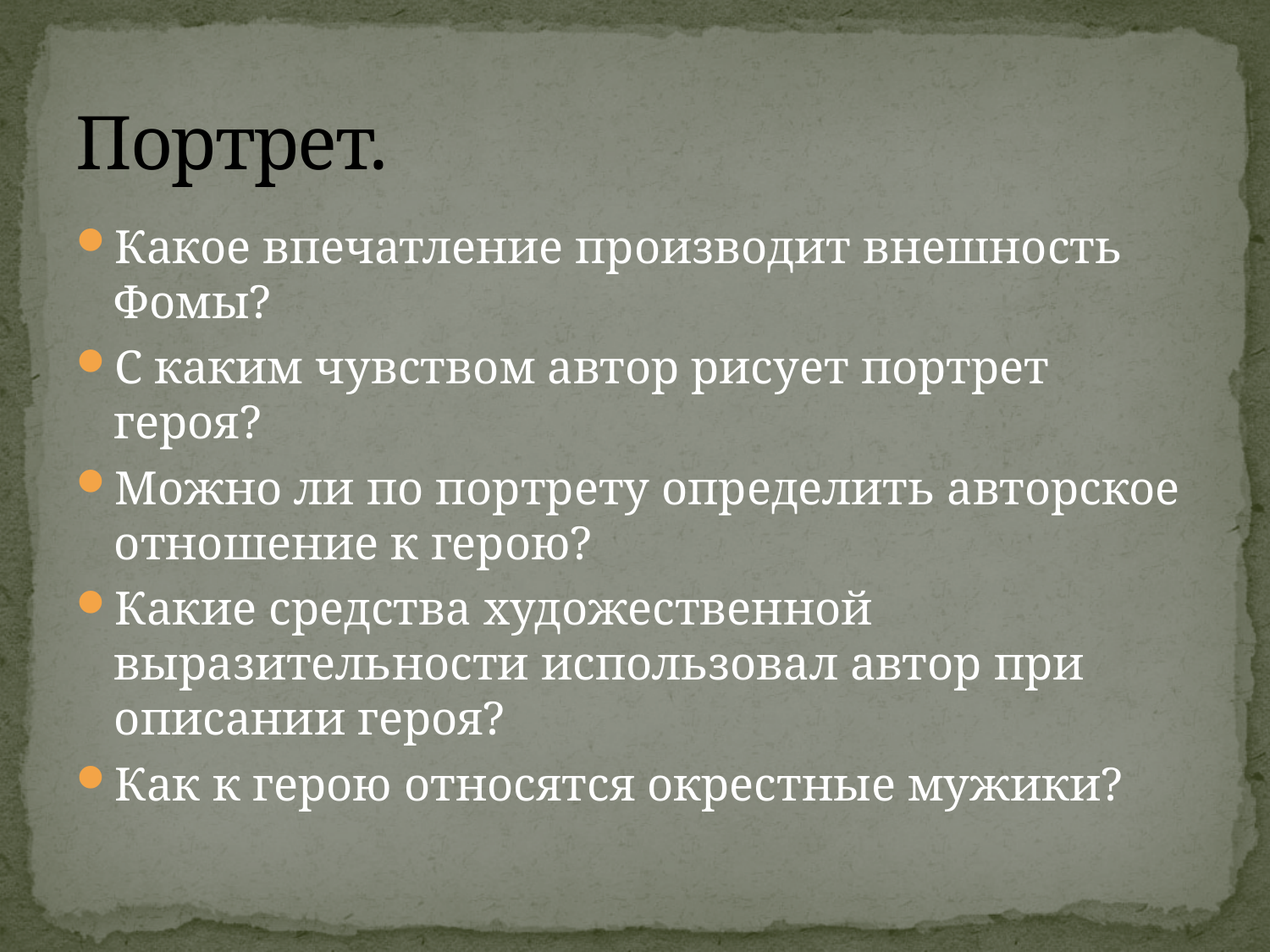

# Портрет.
Какое впечатление производит внешность Фомы?
С каким чувством автор рисует портрет героя?
Можно ли по портрету определить авторское отношение к герою?
Какие средства художественной выразительности использовал автор при описании героя?
Как к герою относятся окрестные мужики?